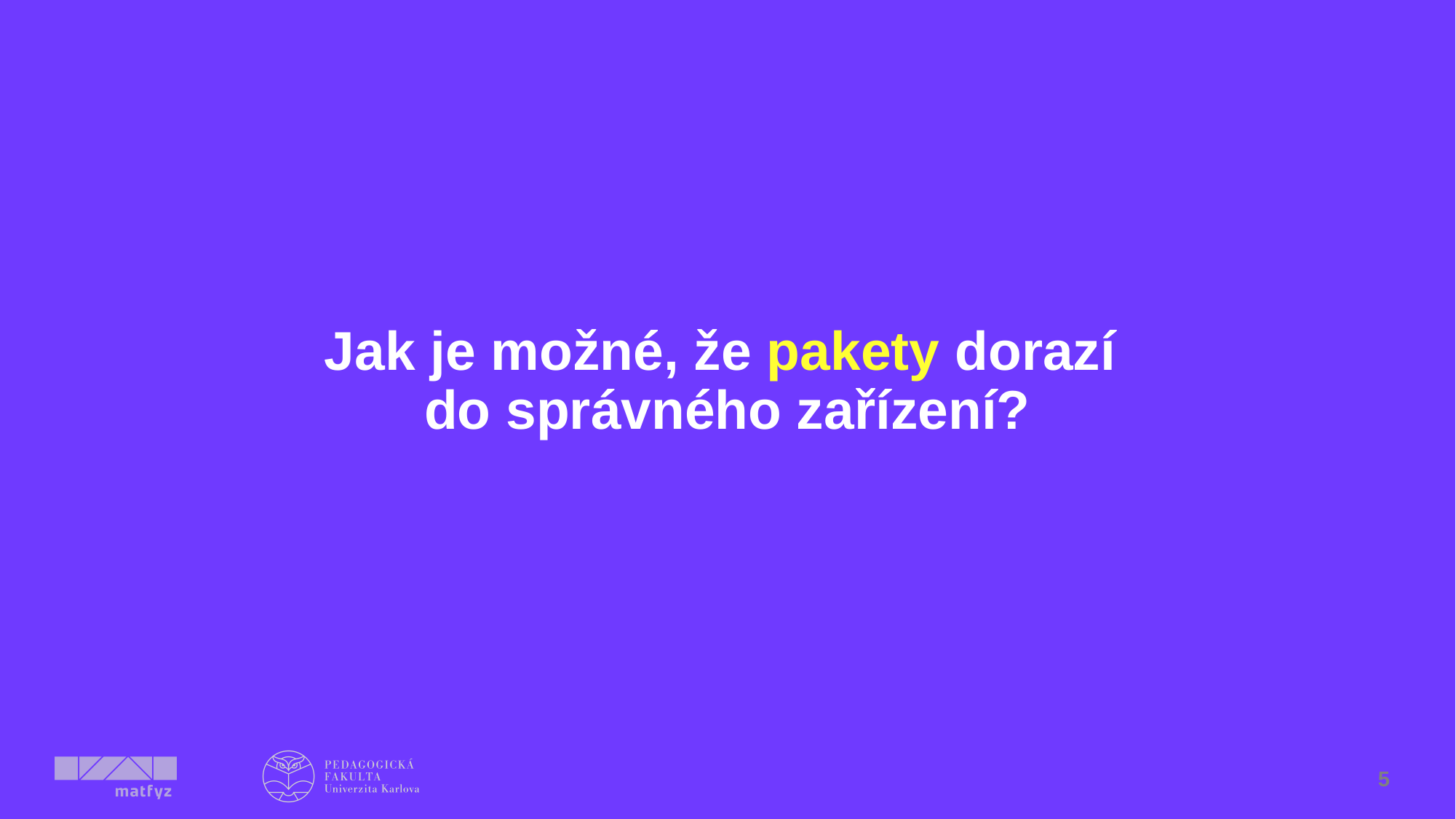

# Jak je možné, že pakety dorazí do správného zařízení?
5